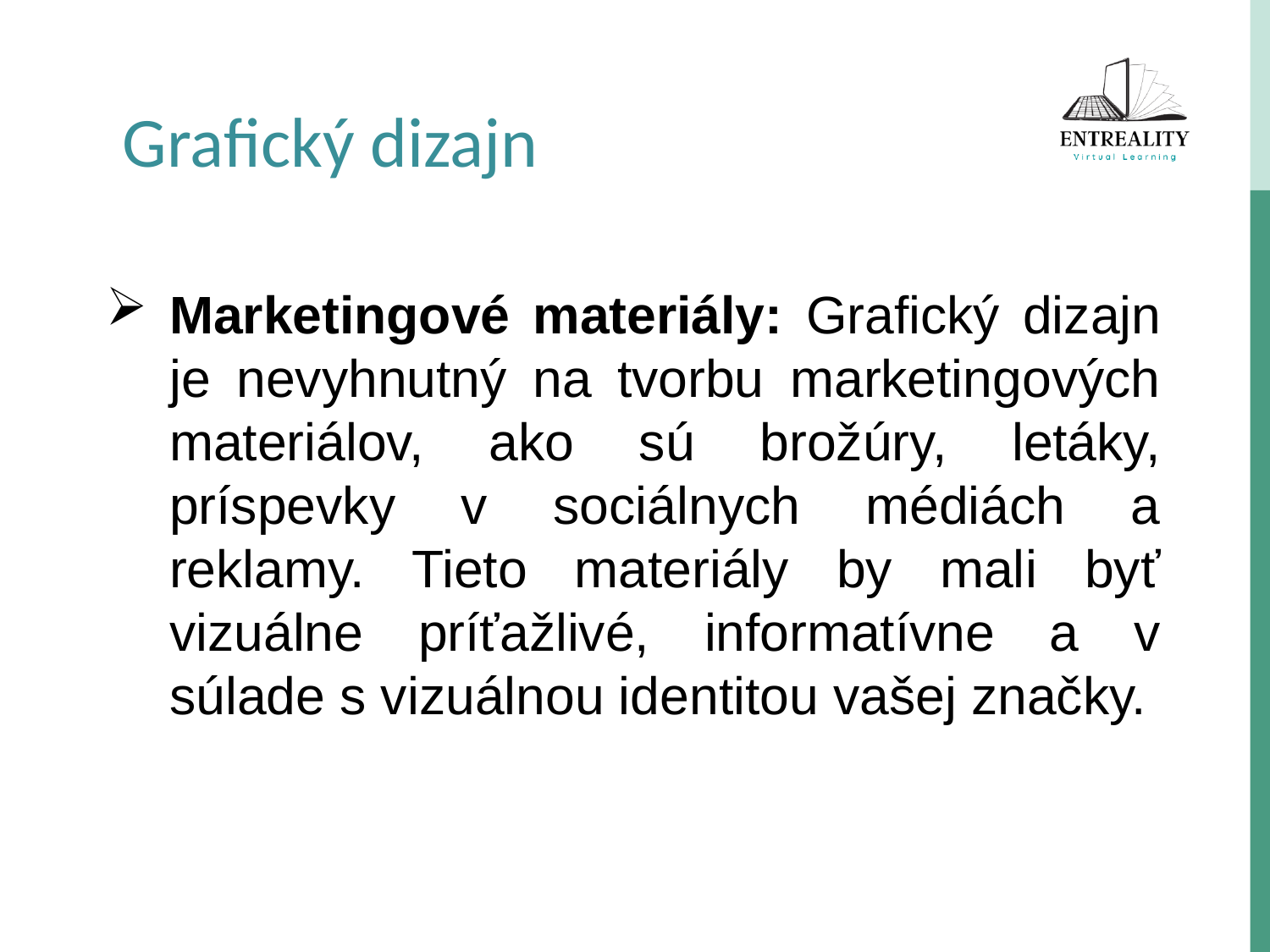

Grafický dizajn
Marketingové materiály: Grafický dizajn je nevyhnutný na tvorbu marketingových materiálov, ako sú brožúry, letáky, príspevky v sociálnych médiách a reklamy. Tieto materiály by mali byť vizuálne príťažlivé, informatívne a v súlade s vizuálnou identitou vašej značky.